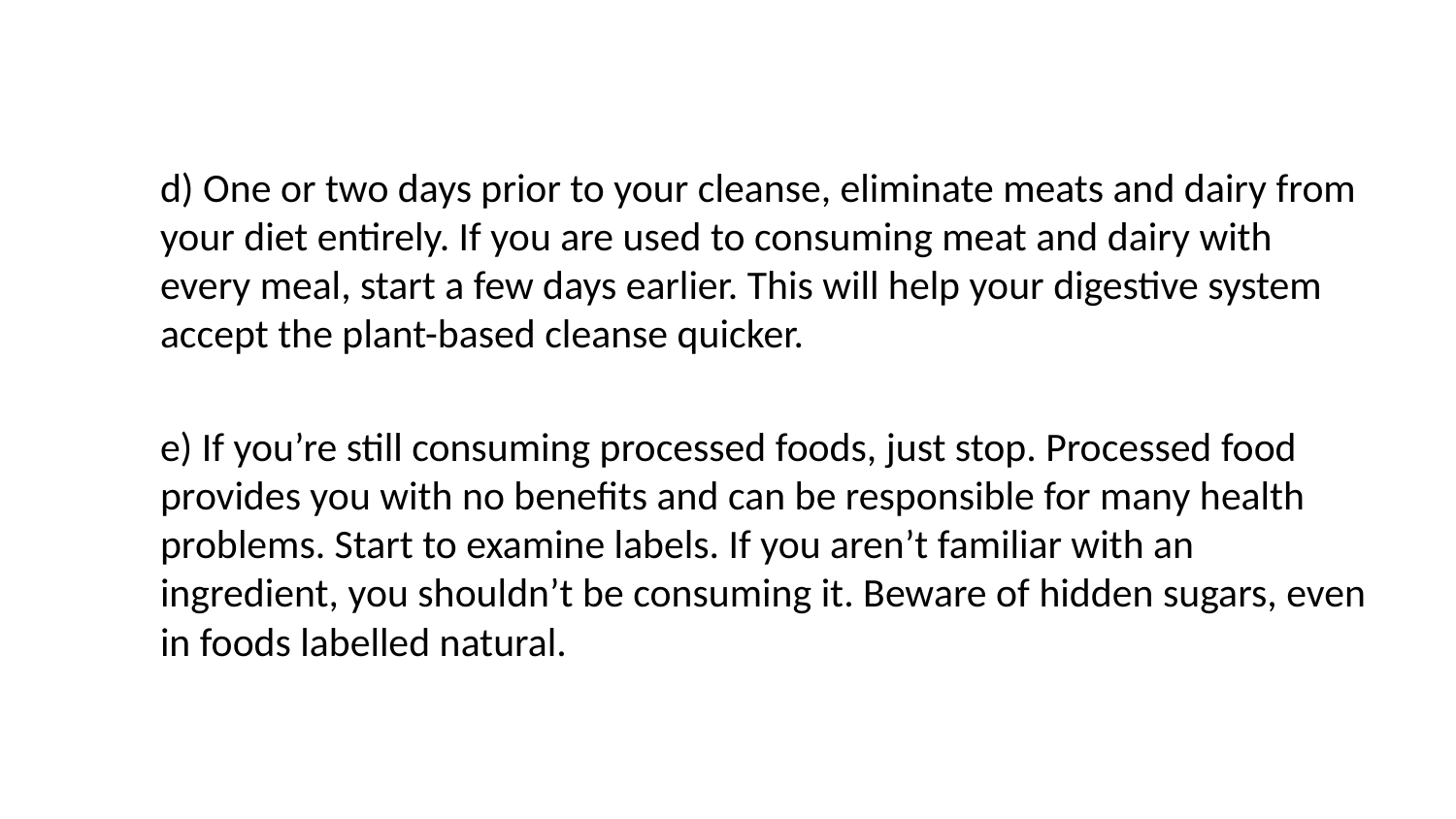

d) One or two days prior to your cleanse, eliminate meats and dairy from your diet entirely. If you are used to consuming meat and dairy with every meal, start a few days earlier. This will help your digestive system accept the plant-based cleanse quicker.

e) If you’re still consuming processed foods, just stop. Processed food provides you with no benefits and can be responsible for many health problems. Start to examine labels. If you aren’t familiar with an ingredient, you shouldn’t be consuming it. Beware of hidden sugars, even in foods labelled natural.